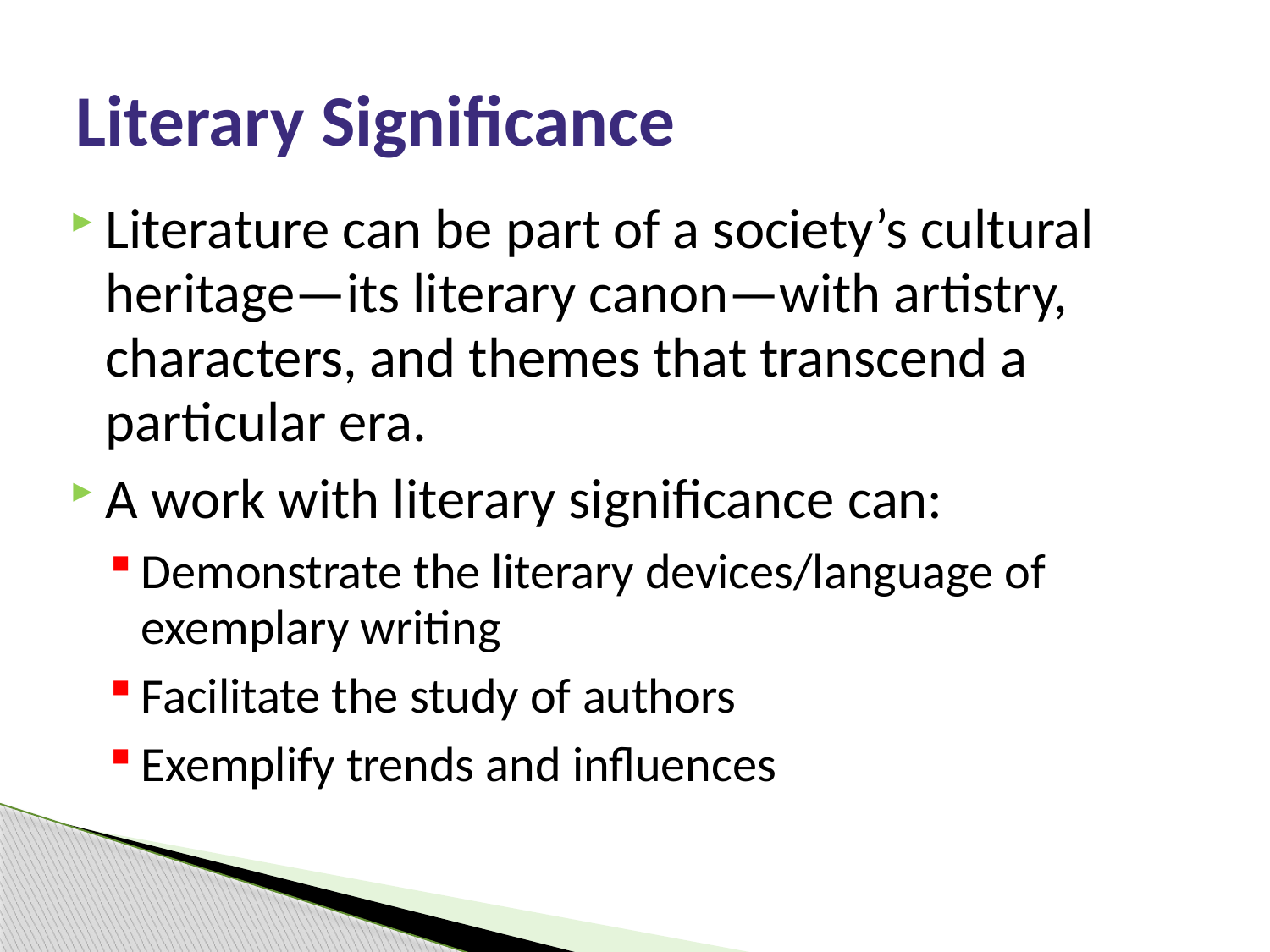

# Literary Significance
Literature can be part of a society’s cultural heritage—its literary canon—with artistry, characters, and themes that transcend a particular era.
A work with literary significance can:
Demonstrate the literary devices/language of exemplary writing
Facilitate the study of authors
Exemplify trends and influences